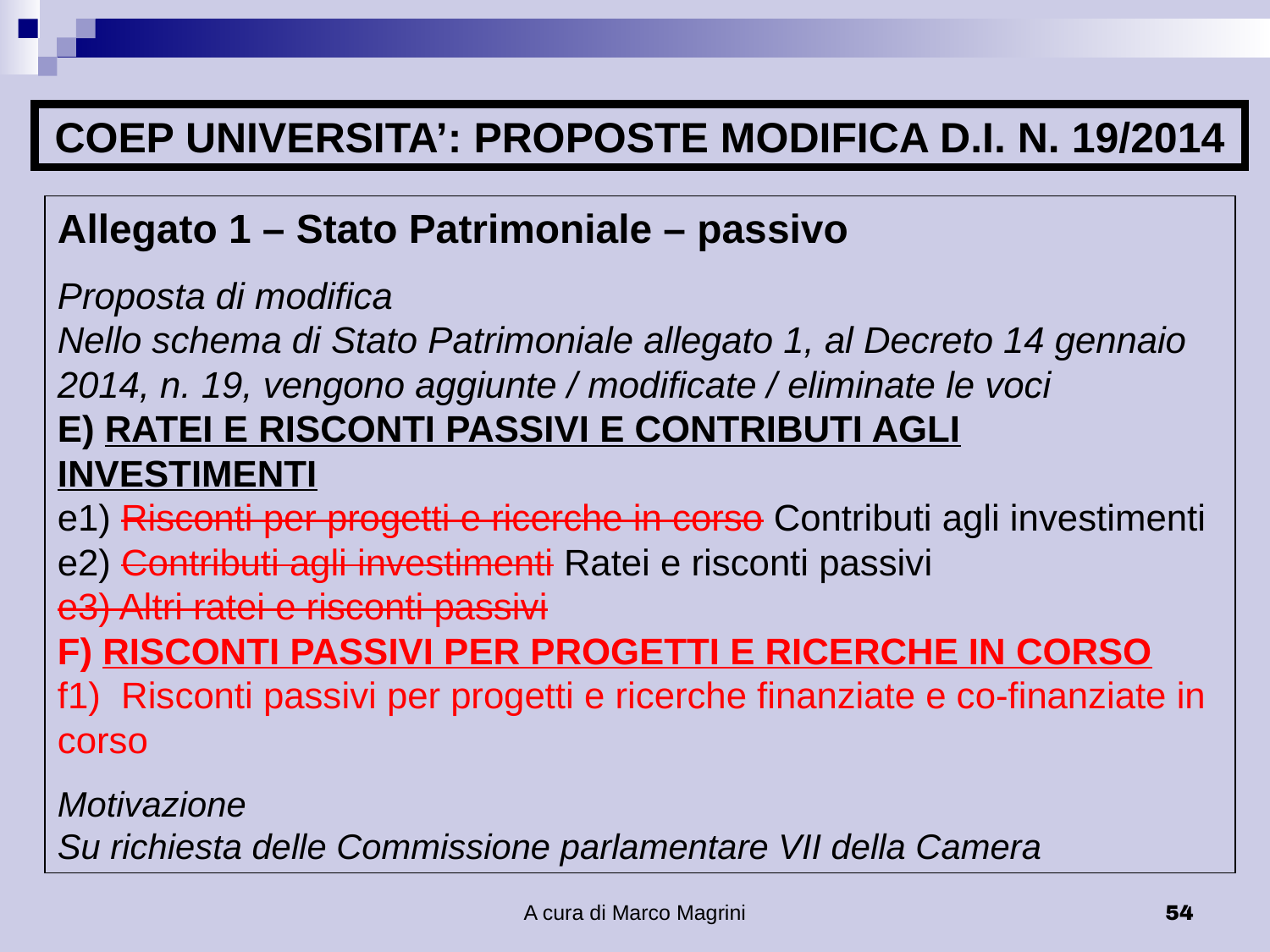

COEP UNIVERSITA’: PROPOSTE MODIFICA D.I. N. 19/2014
Allegato 1 – Stato Patrimoniale – passivo

Proposta di modifica
Nello schema di Stato Patrimoniale allegato 1, al Decreto 14 gennaio 2014, n. 19, vengono aggiunte / modificate / eliminate le voci
E) RATEI E RISCONTI PASSIVI E CONTRIBUTI AGLI INVESTIMENTI
e1) Risconti per progetti e ricerche in corso Contributi agli investimenti
e2) Contributi agli investimenti Ratei e risconti passivi
e3) Altri ratei e risconti passivi
F) RISCONTI PASSIVI PER PROGETTI E RICERCHE IN CORSO
f1)  Risconti passivi per progetti e ricerche finanziate e co-finanziate in corso

Motivazione
Su richiesta delle Commissione parlamentare VII della Camera
A cura di Marco Magrini
54